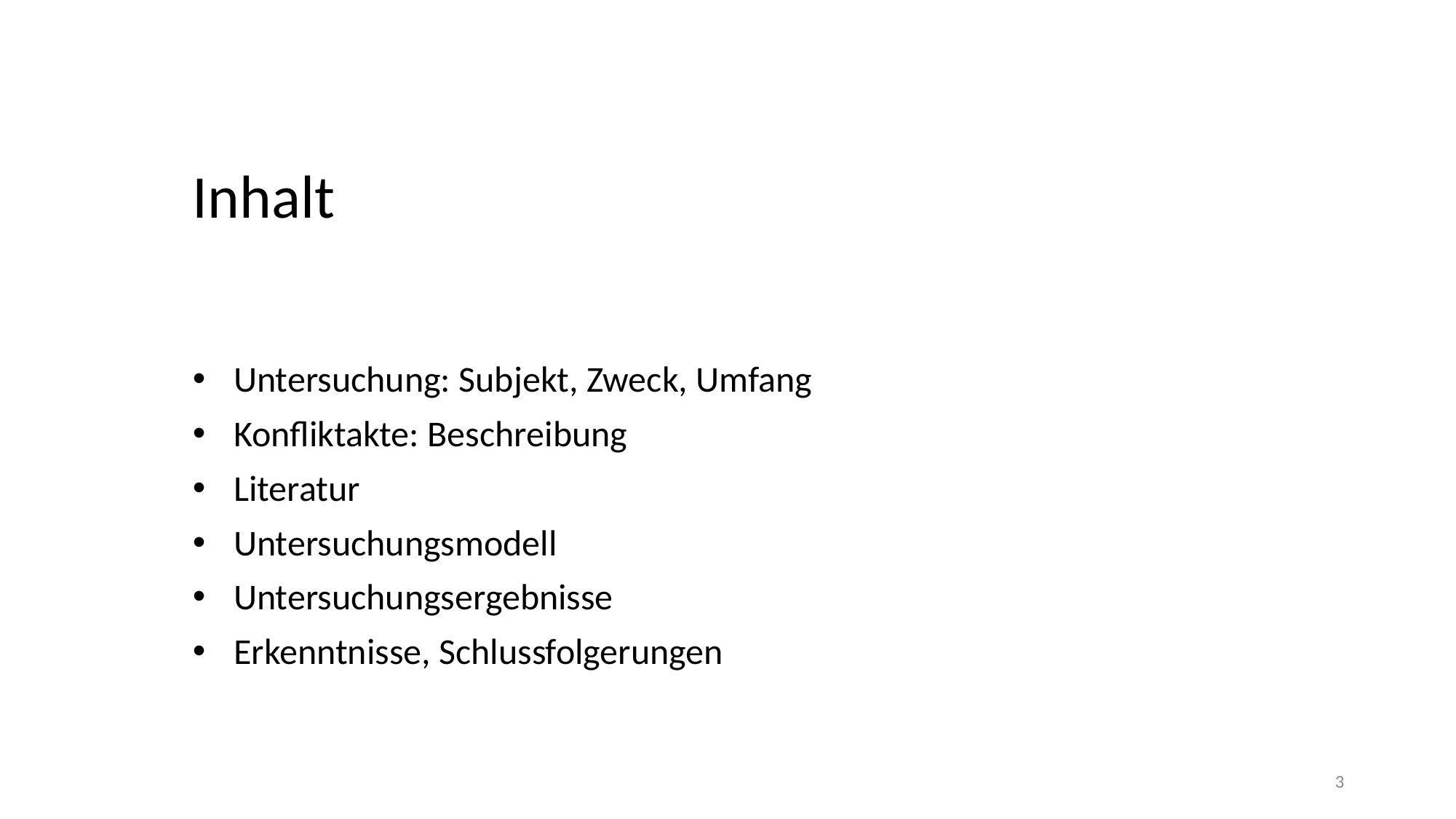

# Inhalt
Untersuchung: Subjekt, Zweck, Umfang
Konfliktakte: Beschreibung
Literatur
Untersuchungsmodell
Untersuchungsergebnisse
Erkenntnisse, Schlussfolgerungen
3